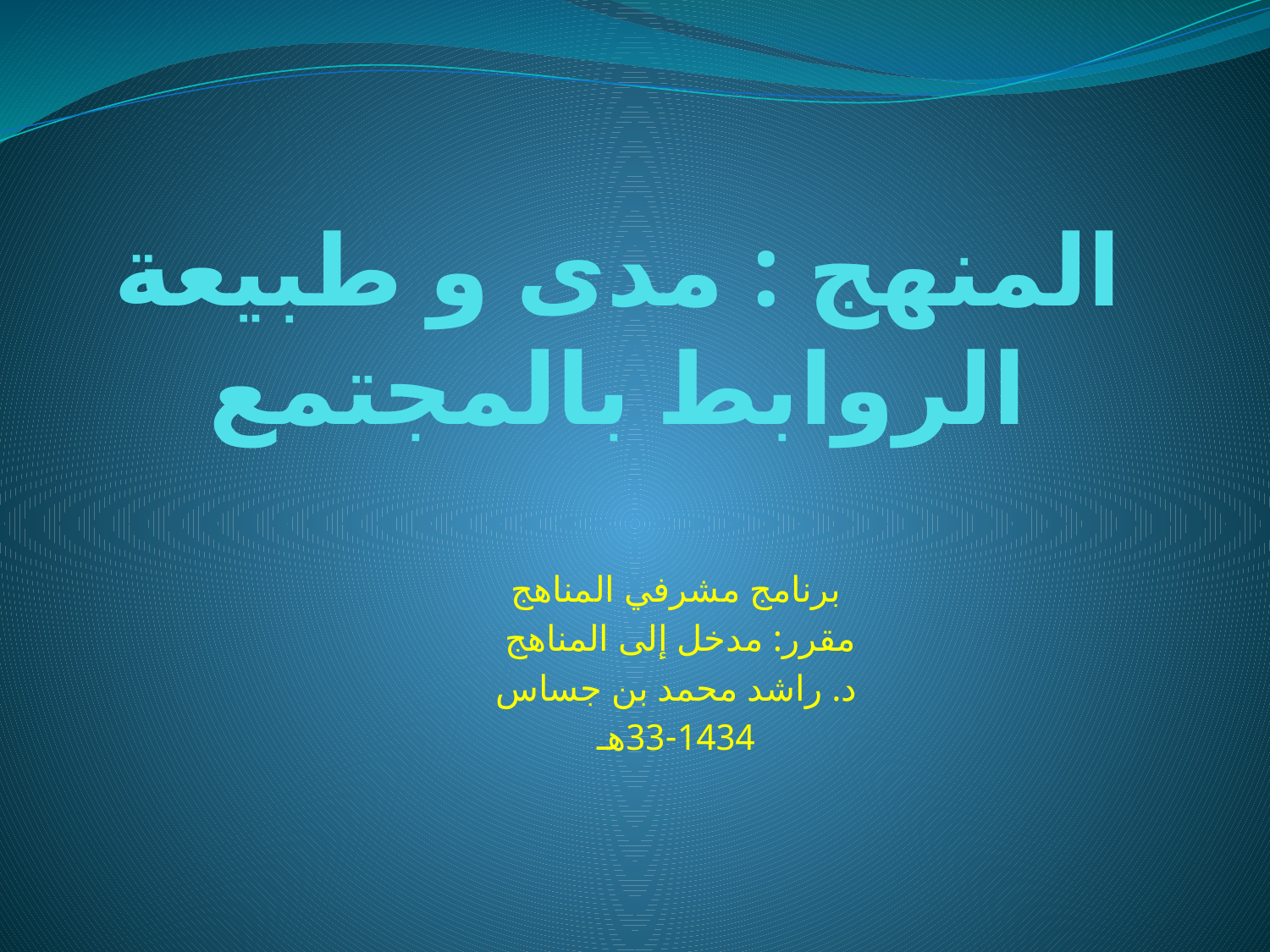

# المنهج : مدى و طبيعة الروابط بالمجتمع
برنامج مشرفي المناهج
مقرر: مدخل إلى المناهج
د. راشد محمد بن جساس
33-1434هـ